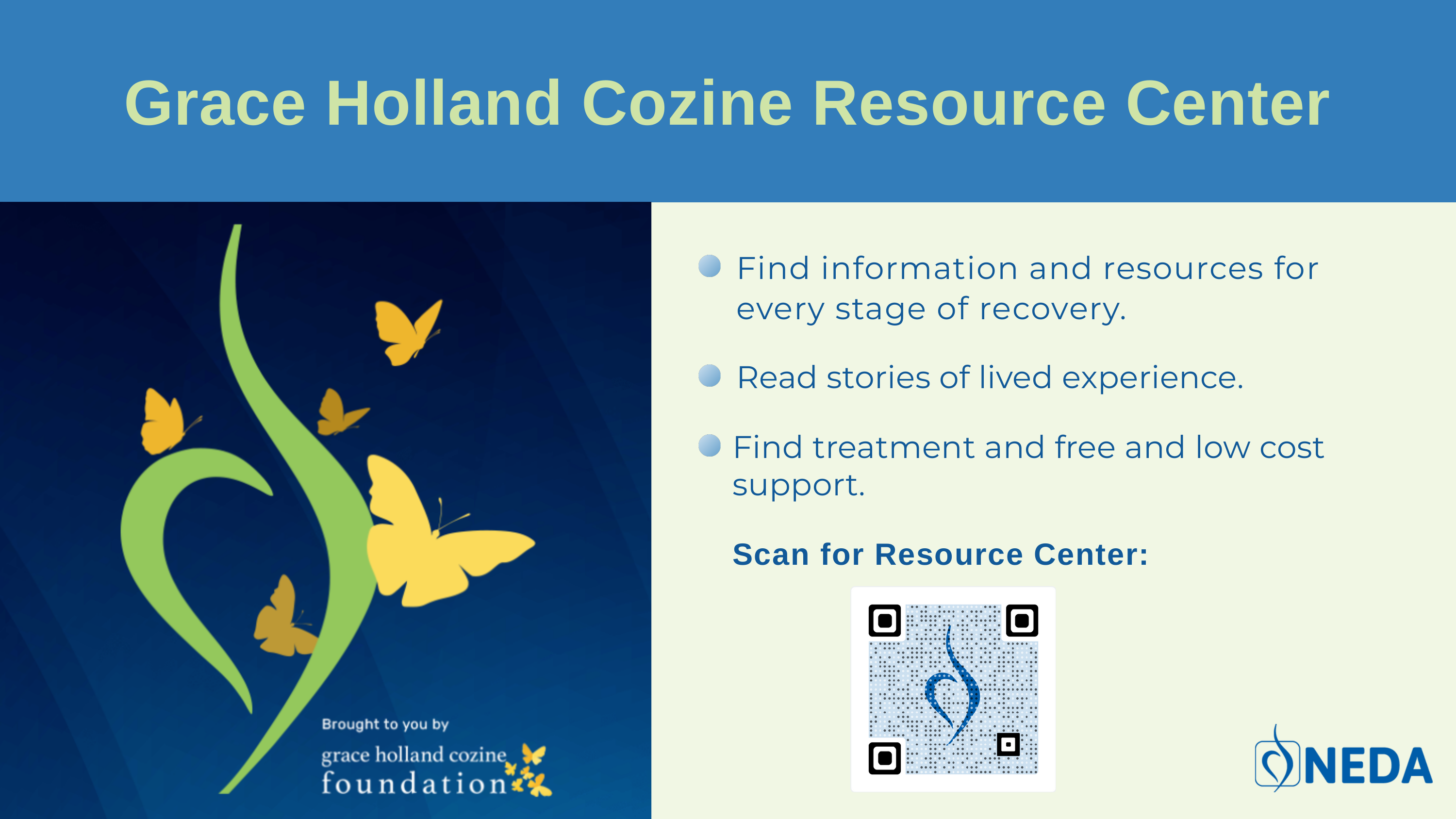

Grace Holland Cozine Resource Center

Find information and resources for every stage of recovery.

Read stories of lived experience.

Find treatment and free and low cost support.

Scan for Resource Center: